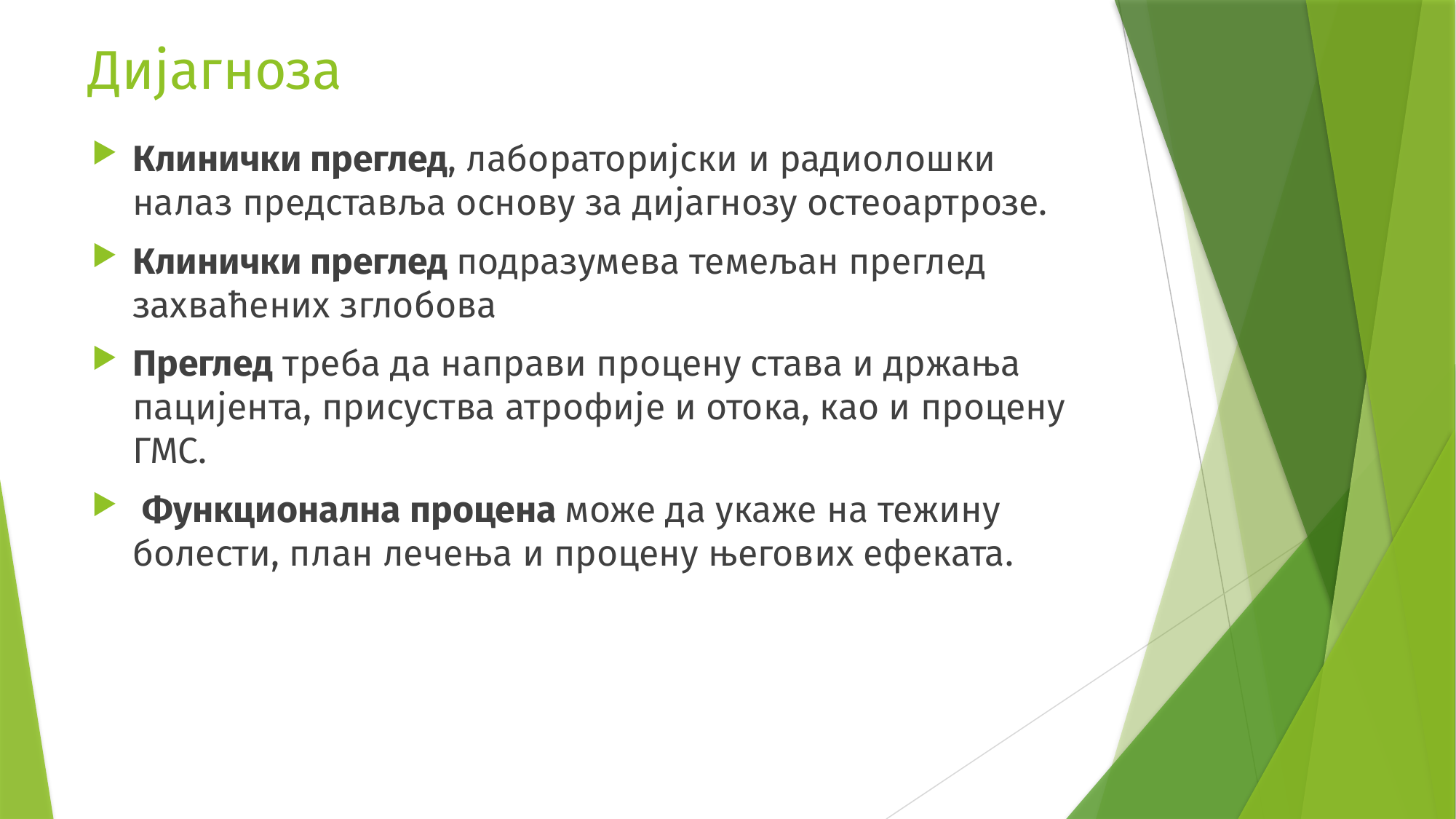

# Дијагноза
Клинички преглед, лабораторијски и радиолошки налаз представља основу за дијагнозу остеоартрозе.
Клинички преглед подразумева темељан преглед захваћених зглобова
Преглед треба да направи процену става и држања пацијента, присуства атрофије и отока, као и процену ГМС.
 Функционална процена може да укаже на тежину болести, план лечења и процену његових ефеката.